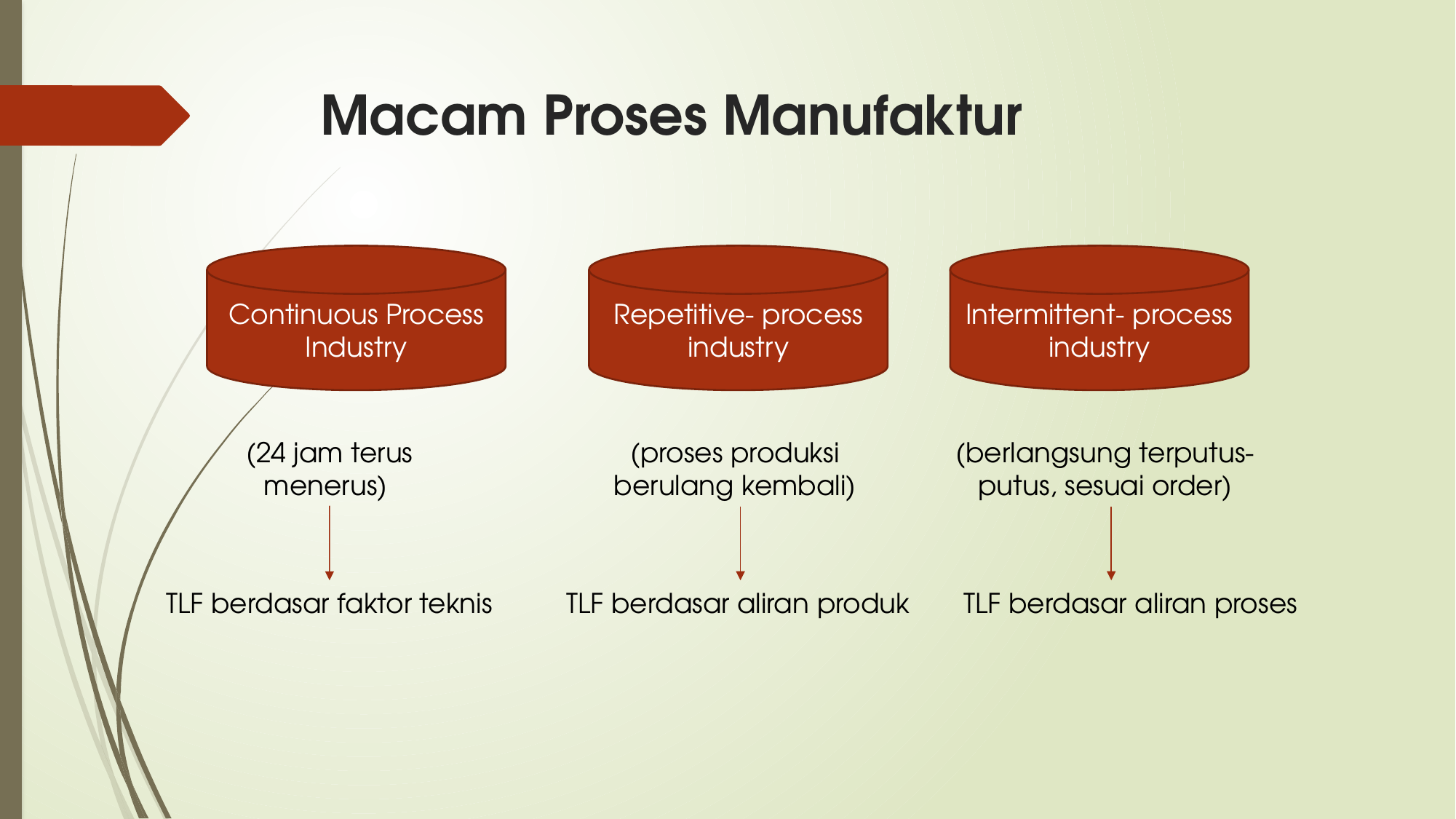

# Macam Proses Manufaktur
Intermittent- process industry
Repetitive- process industry
Continuous Process Industry
(24 jam terus menerus)
(berlangsung terputus-putus, sesuai order)
(proses produksi berulang kembali)
TLF berdasar aliran proses
TLF berdasar faktor teknis
TLF berdasar aliran produk